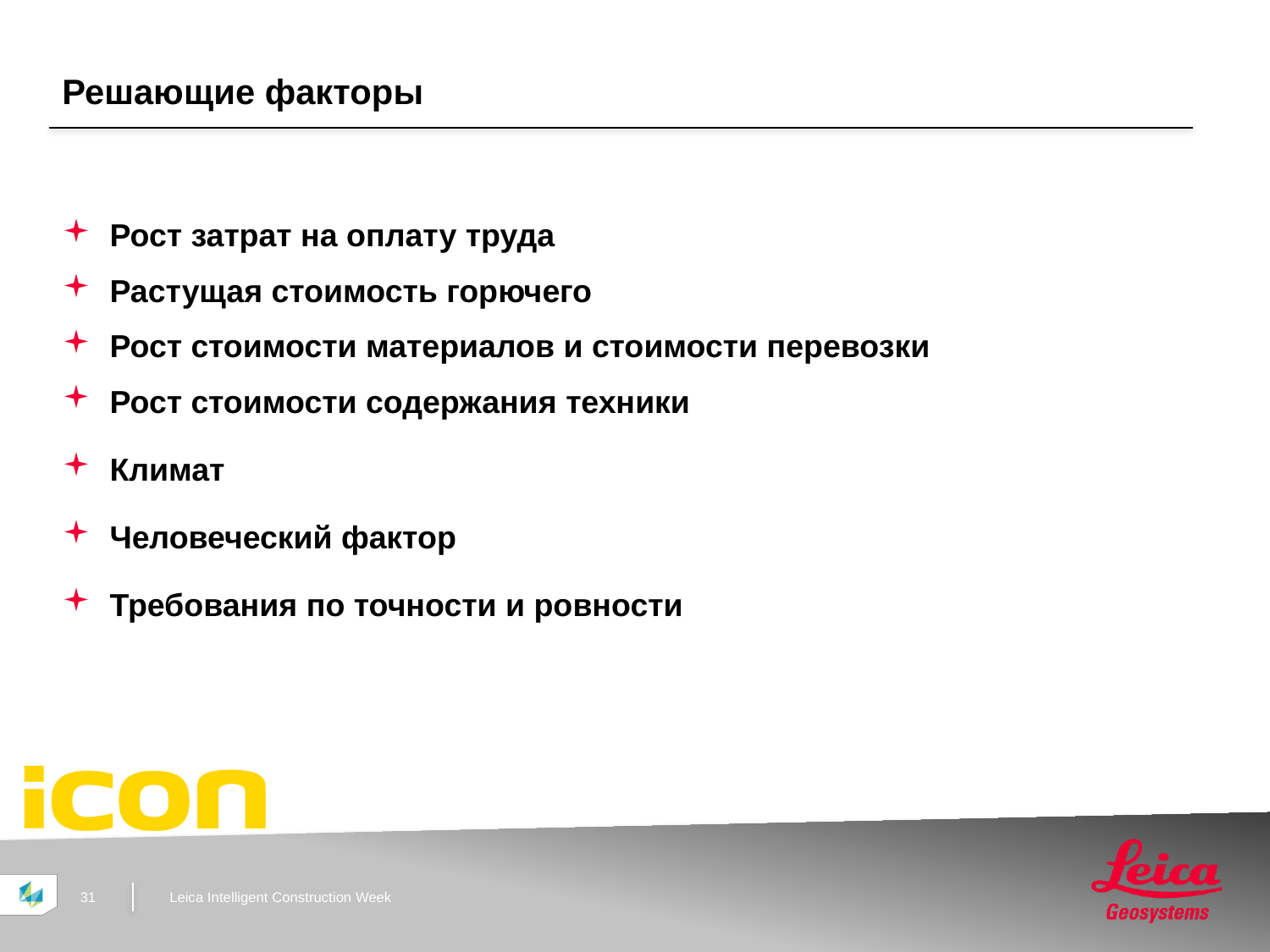

# Решающие факторы

Рост затрат на оплату труда
Растущая стоимость горючего
Рост стоимости материалов и стоимости перевозки
Рост стоимости содержания техники
Климат
Человеческий фактор
Требования по точности и ровности
31